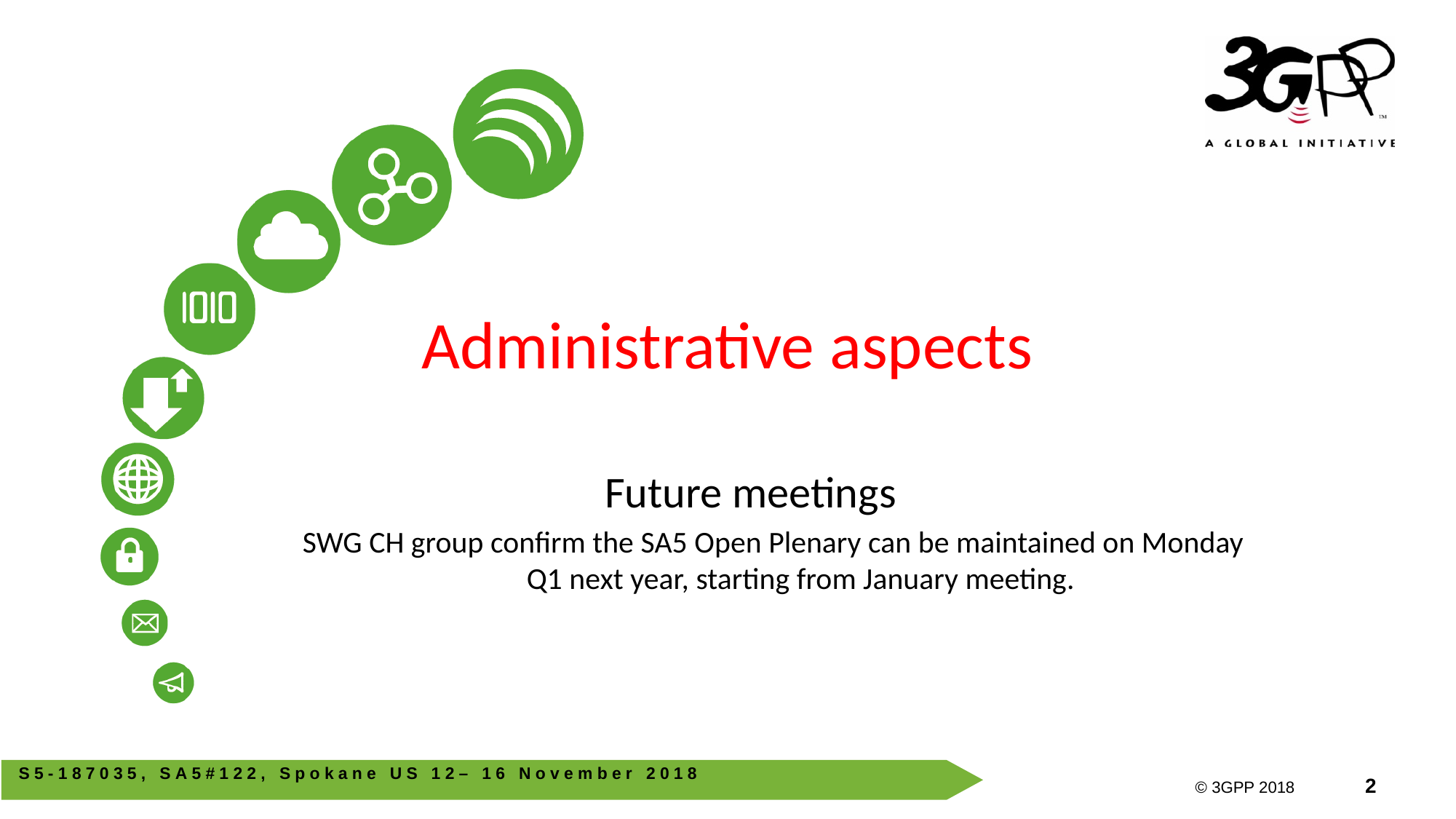

# Administrative aspects
Future meetings
SWG CH group confirm the SA5 Open Plenary can be maintained on Monday Q1 next year, starting from January meeting.